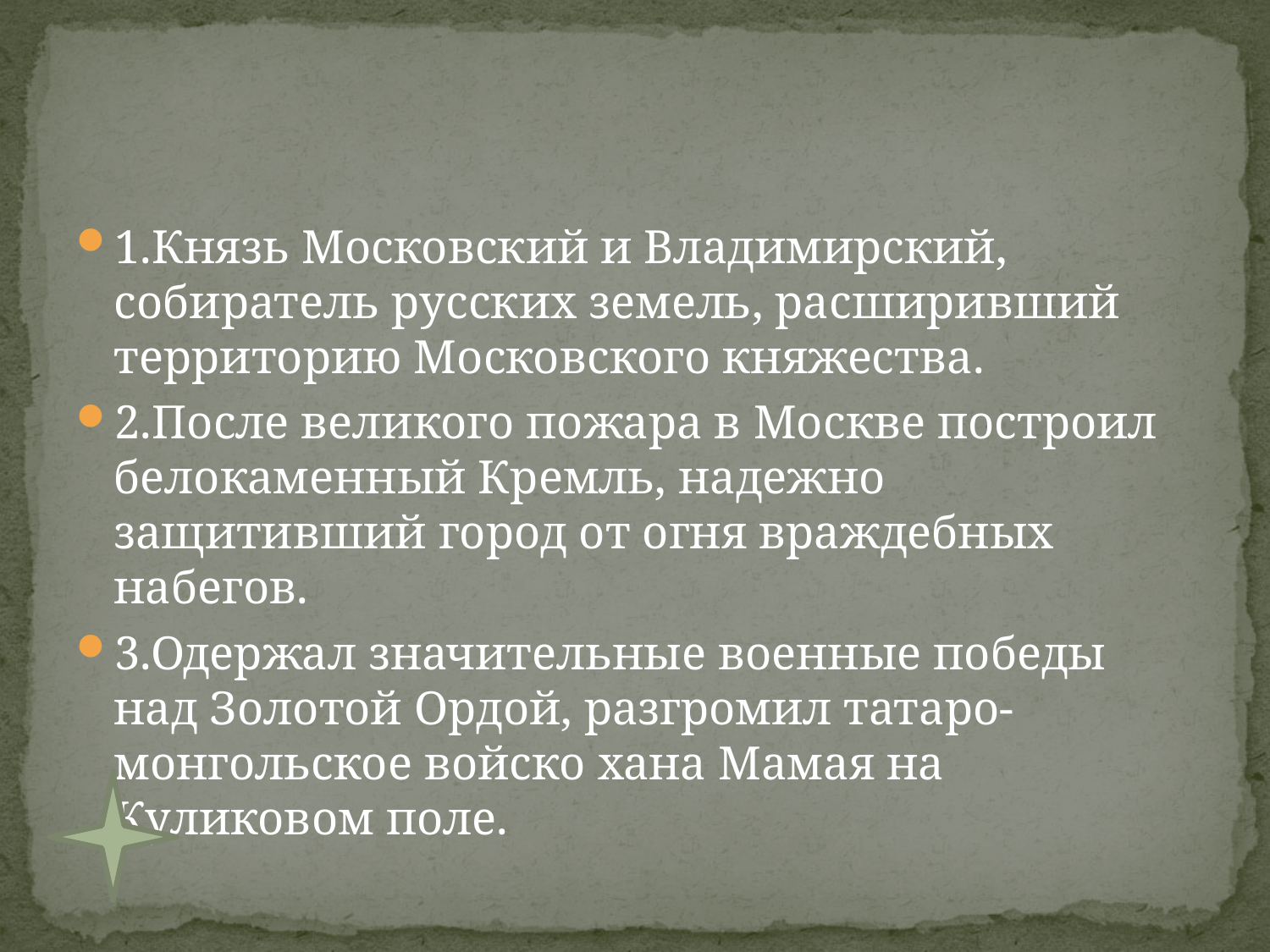

#
1.Князь Московский и Владимирский, собиратель русских земель, расширивший территорию Московского княжества.
2.После великого пожара в Москве построил белокаменный Кремль, надежно защитивший город от огня враждебных набегов.
3.Одержал значительные военные победы над Золотой Ордой, разгромил татаро-монгольское войско хана Мамая на Куликовом поле.